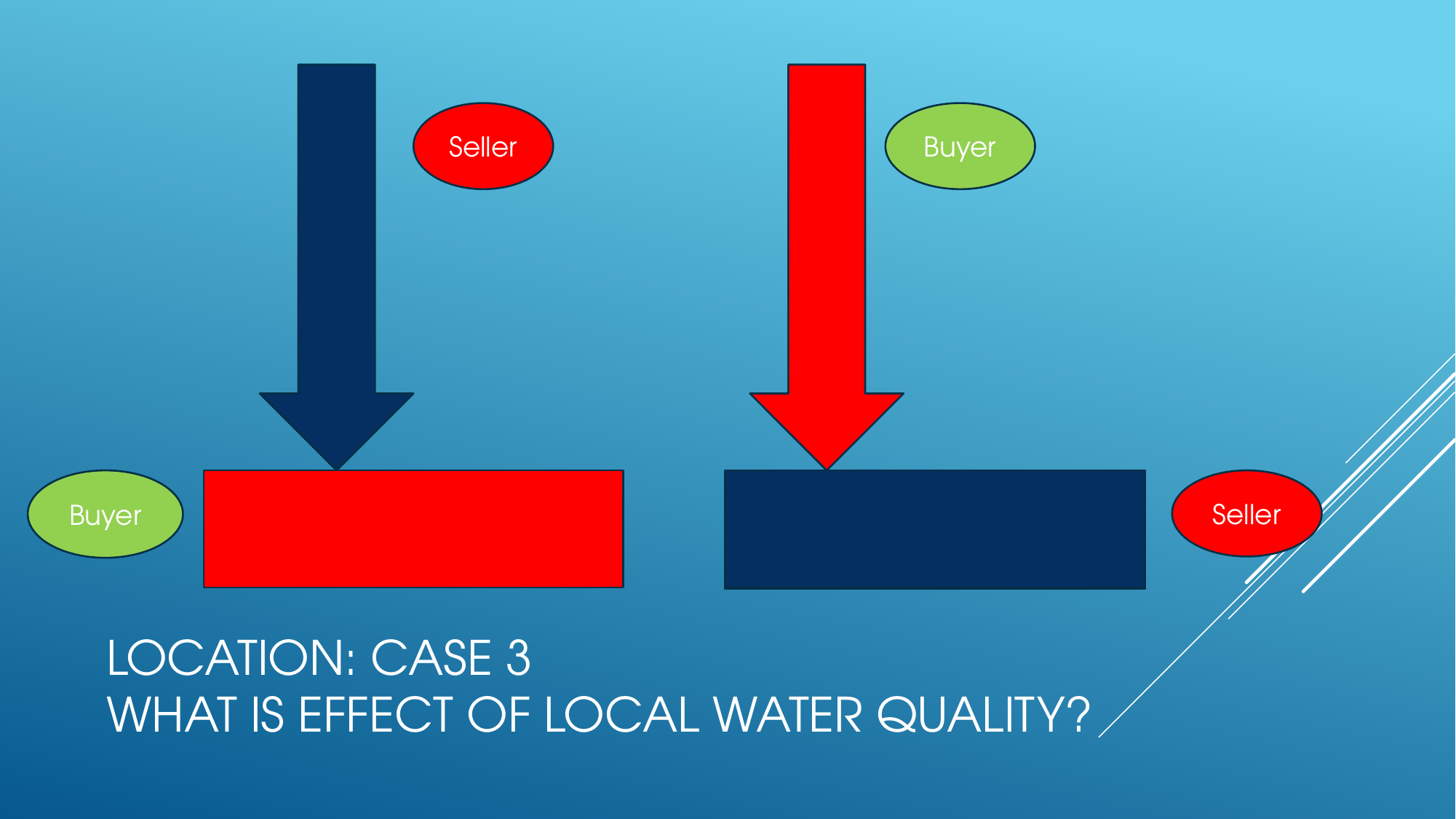

Seller
Buyer
Buyer

Seller

# Location: Case 3 What is effect of Local Water Quality?